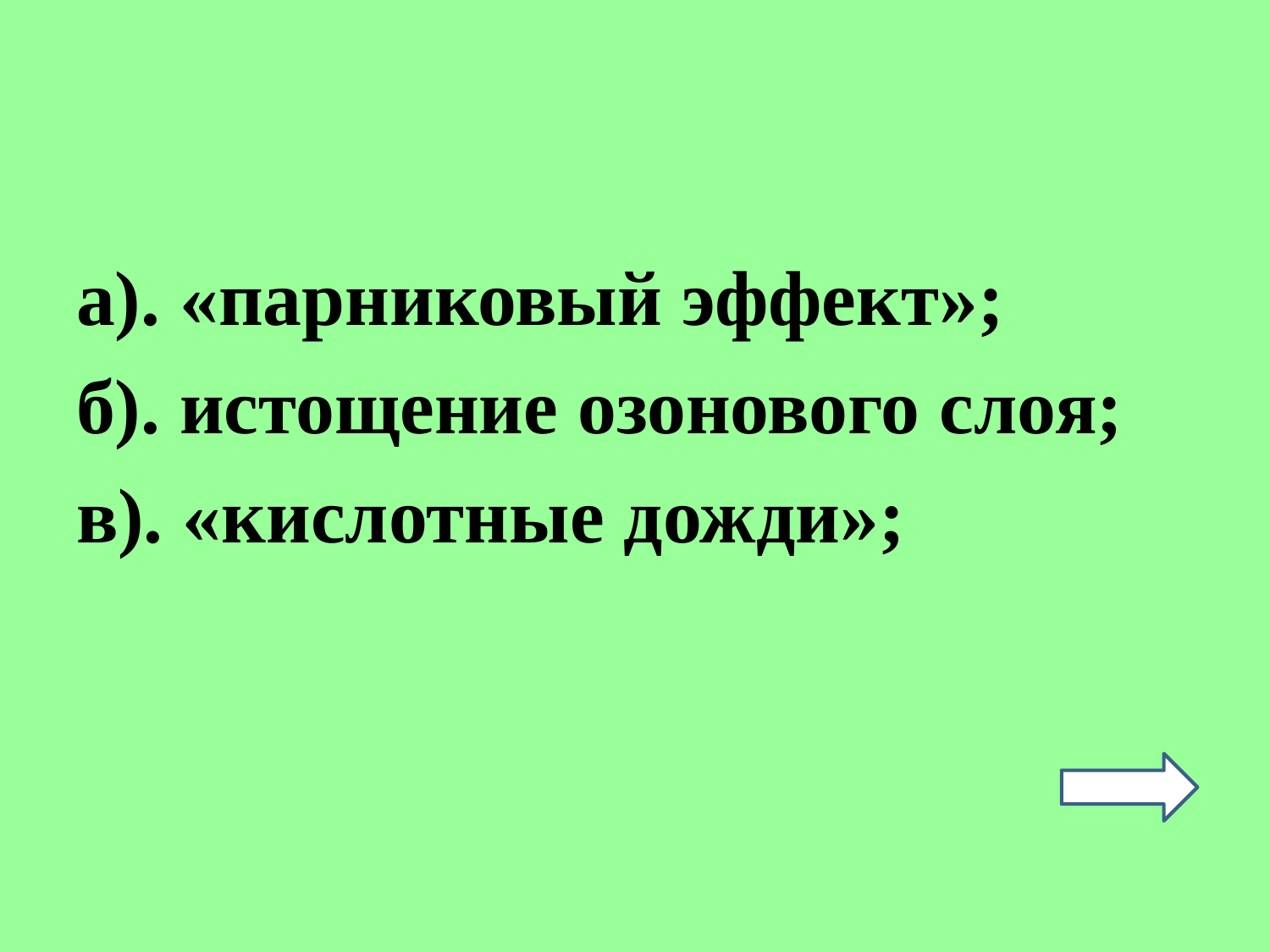

#

а). «парниковый эффект»;
б). истощение озонового слоя;
в). «кислотные дожди»;